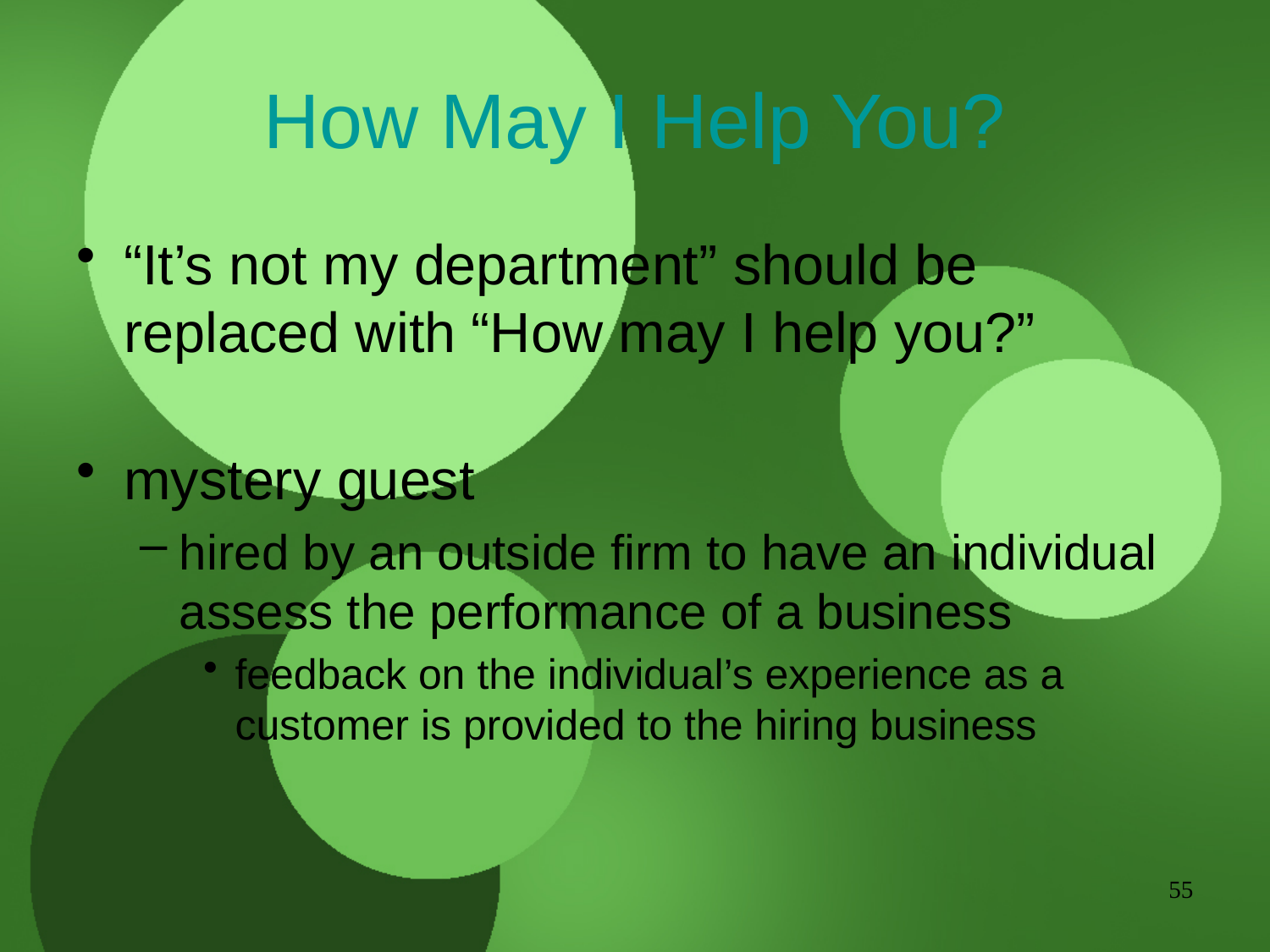

# How May I Help You?
“It’s not my department” should be replaced with “How may I help you?”
mystery guest
hired by an outside firm to have an individual assess the performance of a business
feedback on the individual’s experience as a customer is provided to the hiring business
55